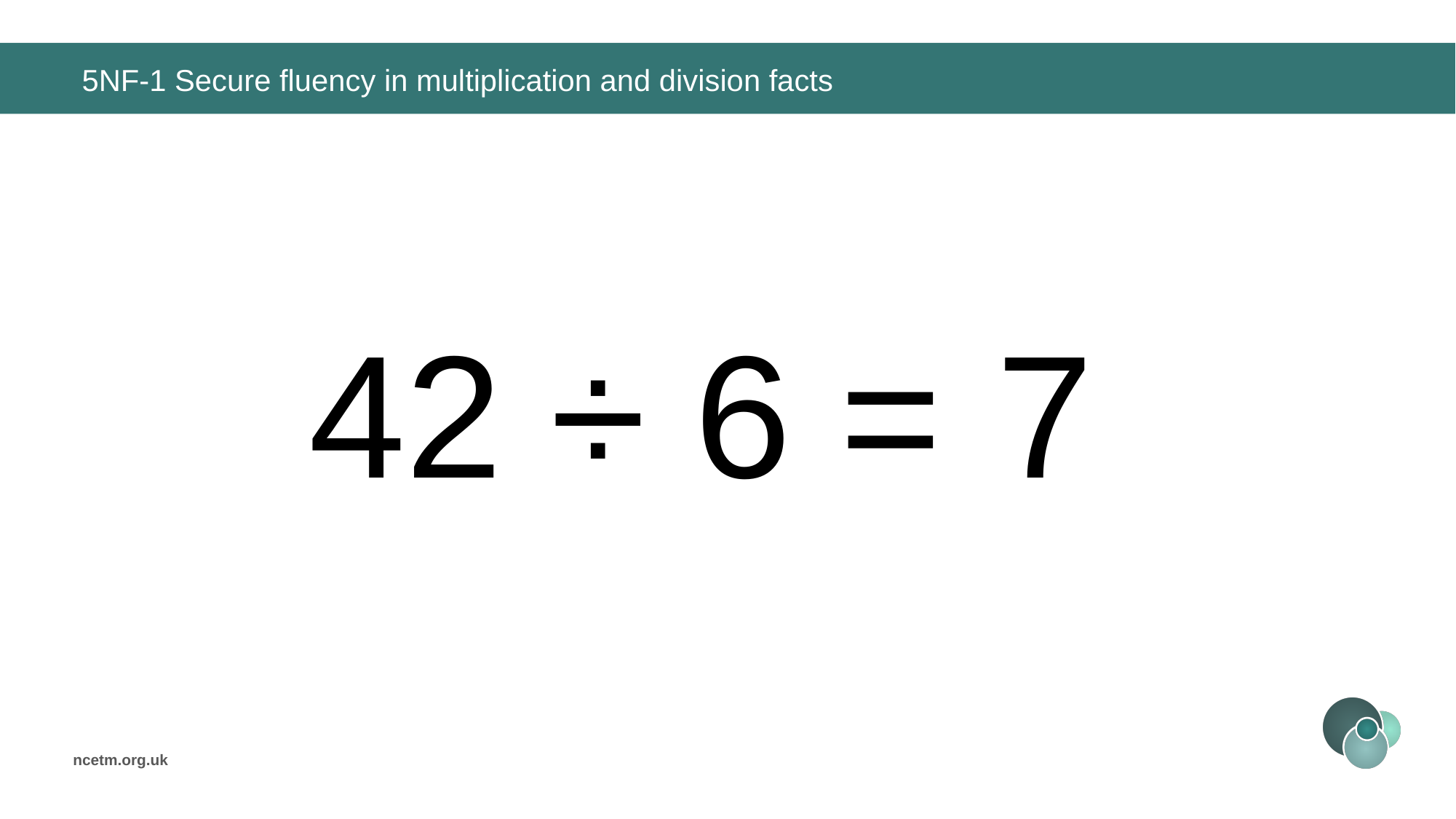

# 5NF-1 Secure fluency in multiplication and division facts
42 ÷ 6 =
7